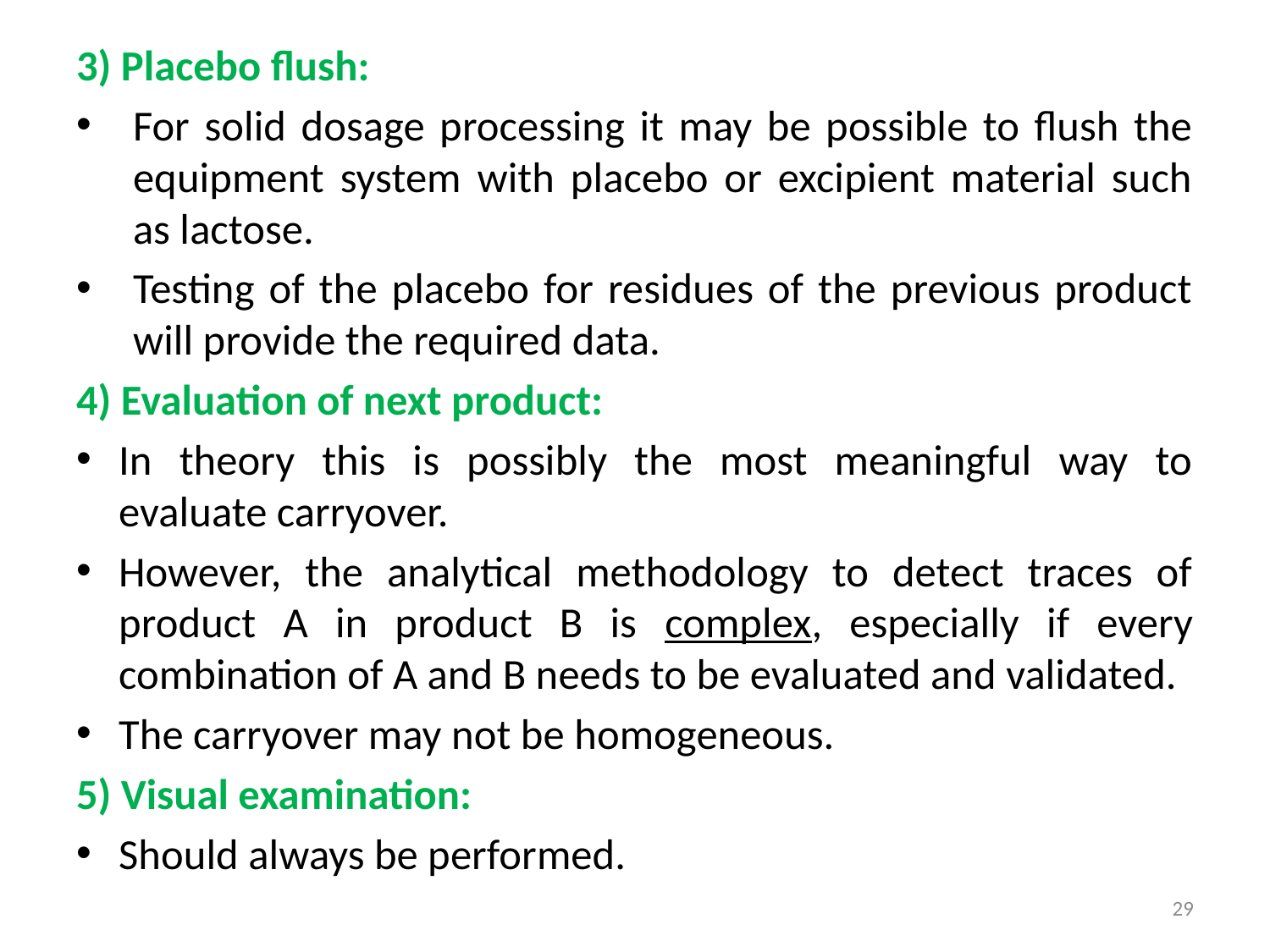

3) Placebo flush:
For solid dosage processing it may be possible to flush the equipment system with placebo or excipient material such as lactose.
Testing of the placebo for residues of the previous product will provide the required data.
4) Evaluation of next product:
In theory this is possibly the most meaningful way to evaluate carryover.
However, the analytical methodology to detect traces of product A in product B is complex, especially if every combination of A and B needs to be evaluated and validated.
The carryover may not be homogeneous.
5) Visual examination:
Should always be performed.

29